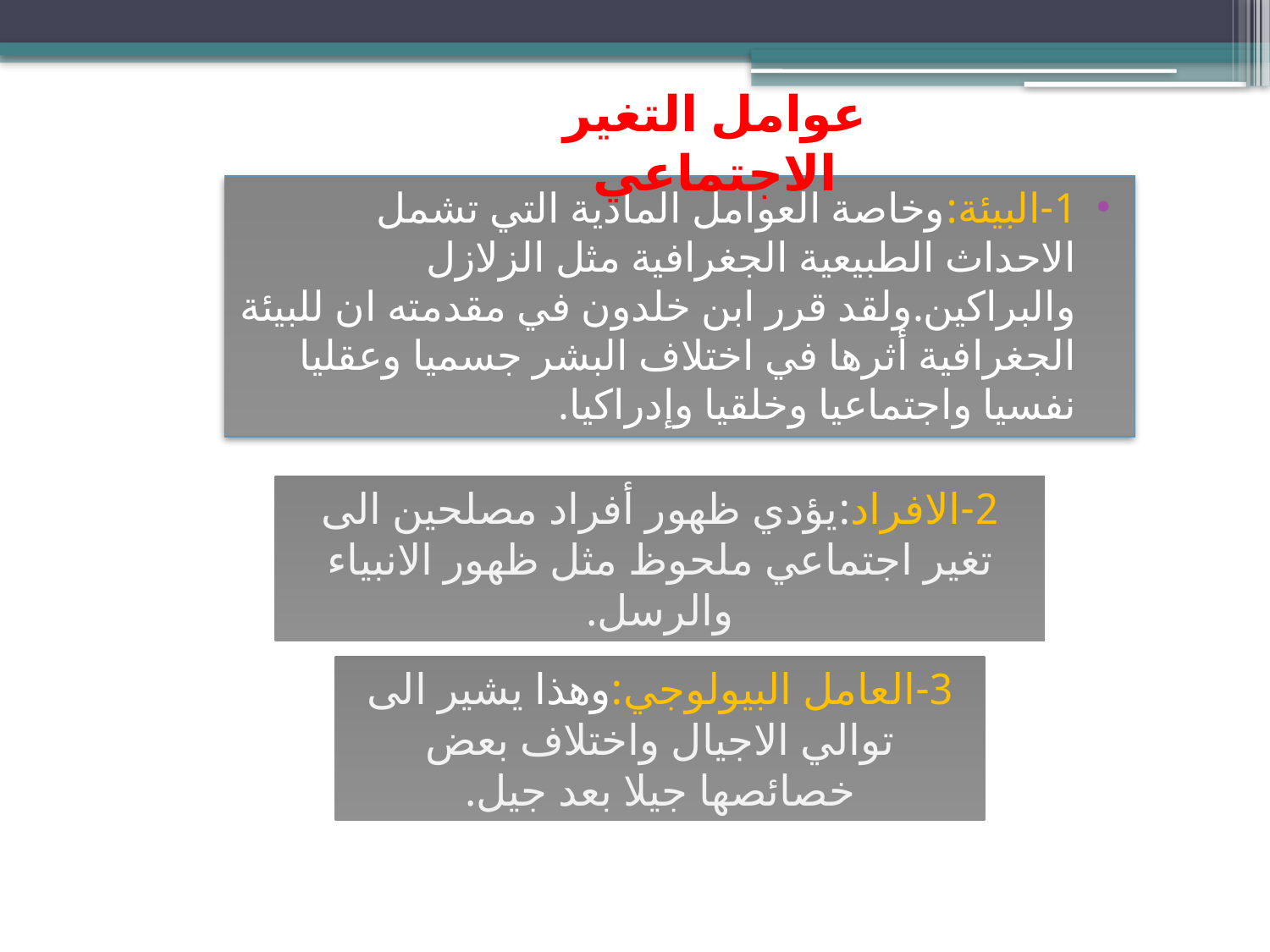

عوامل التغير الاجتماعي
1-البيئة:وخاصة العوامل المادية التي تشمل الاحداث الطبيعية الجغرافية مثل الزلازل والبراكين.ولقد قرر ابن خلدون في مقدمته ان للبيئة الجغرافية أثرها في اختلاف البشر جسميا وعقليا نفسيا واجتماعيا وخلقيا وإدراكيا.
2-الافراد:يؤدي ظهور أفراد مصلحين الى تغير اجتماعي ملحوظ مثل ظهور الانبياء والرسل.
3-العامل البيولوجي:وهذا يشير الى توالي الاجيال واختلاف بعض خصائصها جيلا بعد جيل.